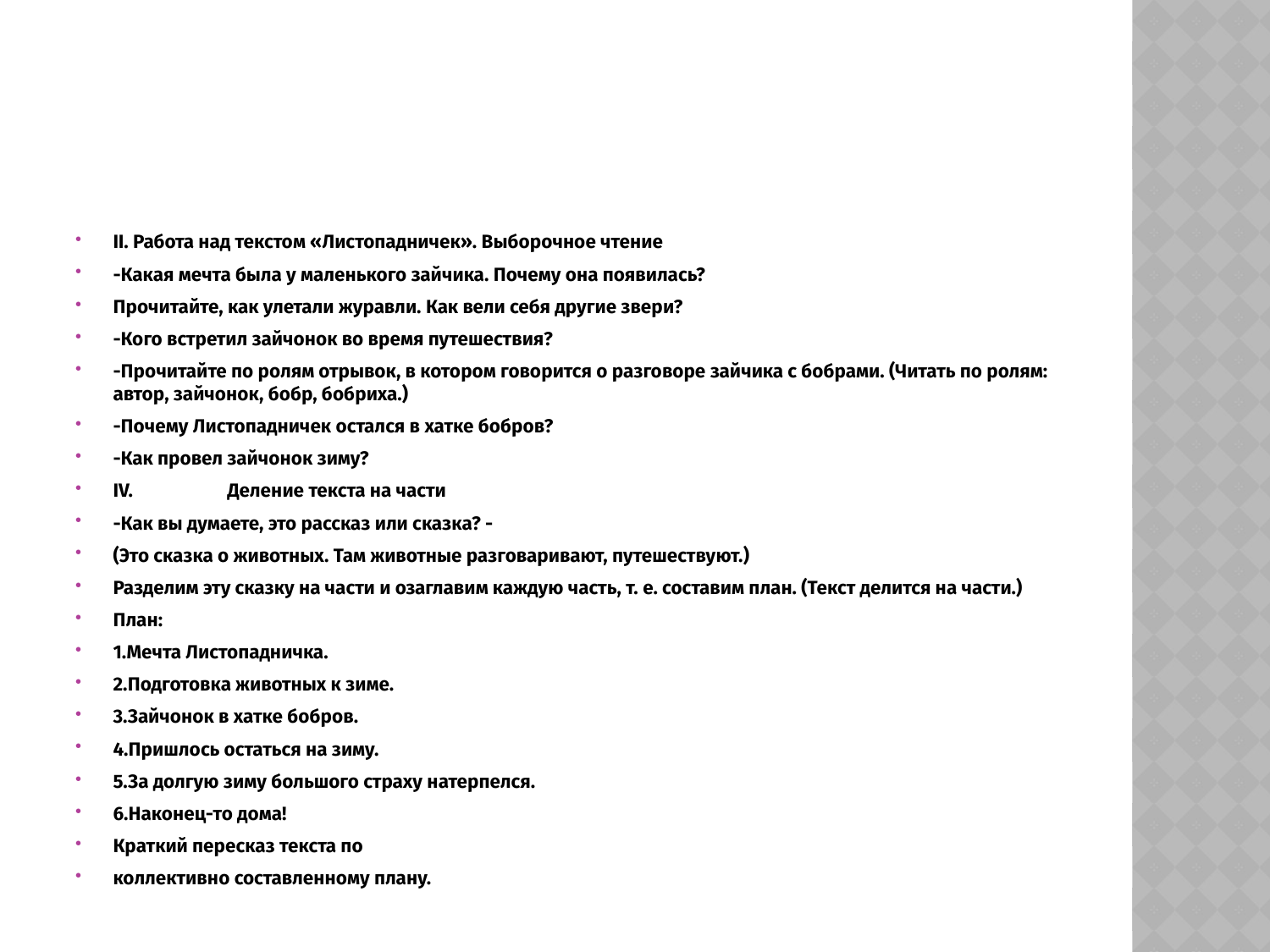

#
II. Работа над текстом «Листопадничек». Выборочное чтение
-Какая мечта была у маленького зайчика. Почему она появилась?
Прочитайте, как улетали журавли. Как вели себя другие звери?
-Кого встретил зайчонок во время путешествия?
-Прочитайте по ролям отрывок, в котором говорится о разговоре зайчика с бобрами. (Читать по ролям: автор, зайчонок, бобр, бобриха.)
-Почему Листопадничек остался в хатке бобров?
-Как провел зайчонок зиму?
ΙV.	Деление текста на части
-Как вы думаете, это рассказ или сказка? -
(Это сказка о животных. Там животные разговаривают, путешествуют.)
Разделим эту сказку на части и озаглавим каждую часть, т. е. составим план. (Текст делится на части.)
План:
1.Мечта Листопадничка.
2.Подготовка животных к зиме.
3.Зайчонок в хатке бобров.
4.Пришлось остаться на зиму.
5.За долгую зиму большого страху натерпелся.
6.Наконец-то дома!
Краткий пересказ текста по
коллективно составленному плану.